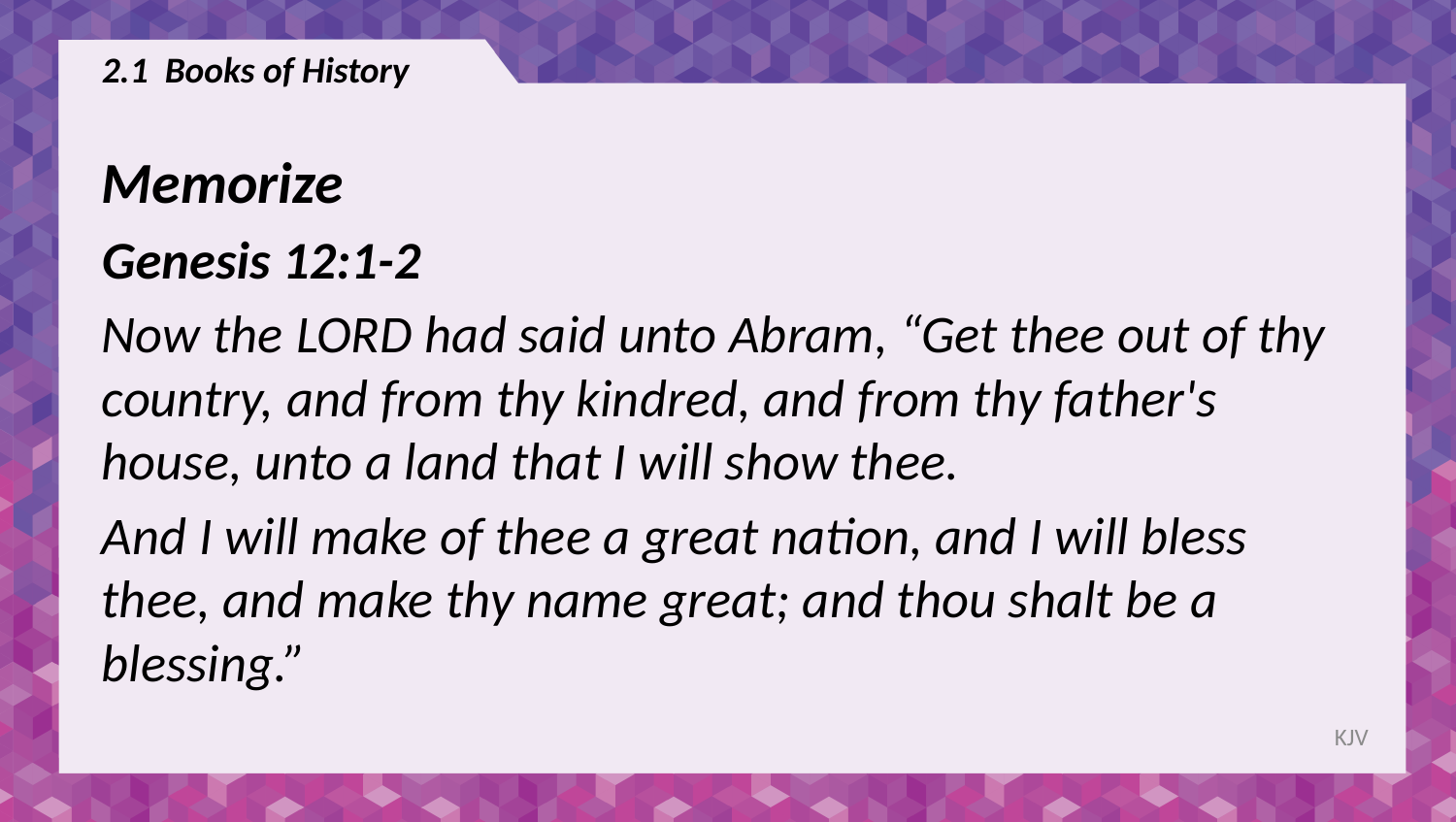

# 2.1  Books of History
Memorize
Genesis 12:1-2
Now the LORD had said unto Abram, “Get thee out of thy country, and from thy kindred, and from thy father's house, unto a land that I will show thee.
And I will make of thee a great nation, and I will bless thee, and make thy name great; and thou shalt be a blessing.”
KJV